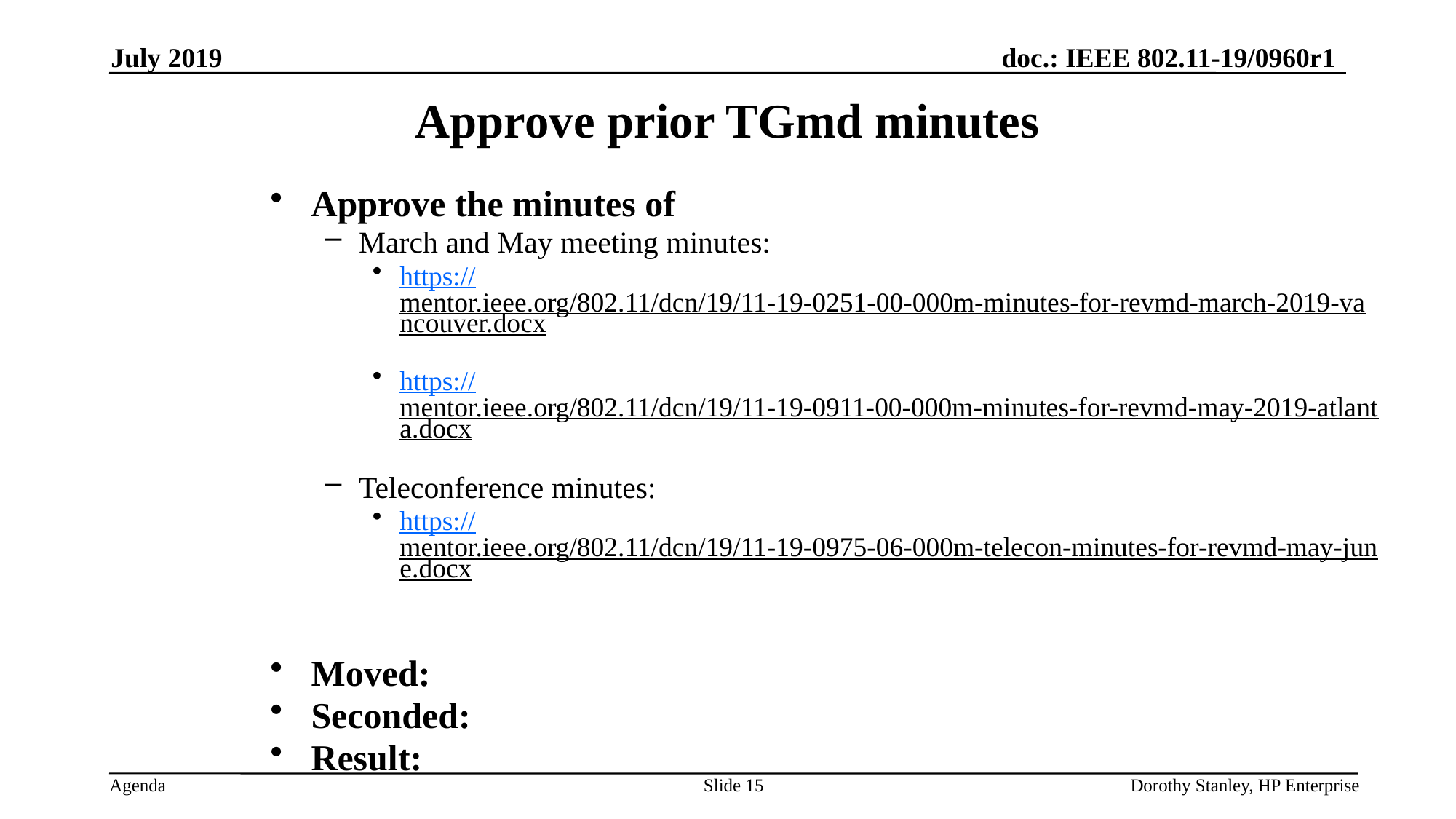

July 2019
Approve prior TGmd minutes
Approve the minutes of
March and May meeting minutes:
https://mentor.ieee.org/802.11/dcn/19/11-19-0251-00-000m-minutes-for-revmd-march-2019-vancouver.docx
https://mentor.ieee.org/802.11/dcn/19/11-19-0911-00-000m-minutes-for-revmd-may-2019-atlanta.docx
Teleconference minutes:
https://mentor.ieee.org/802.11/dcn/19/11-19-0975-06-000m-telecon-minutes-for-revmd-may-june.docx

Moved:
Seconded:
Result:

Slide 15
Dorothy Stanley, HP Enterprise